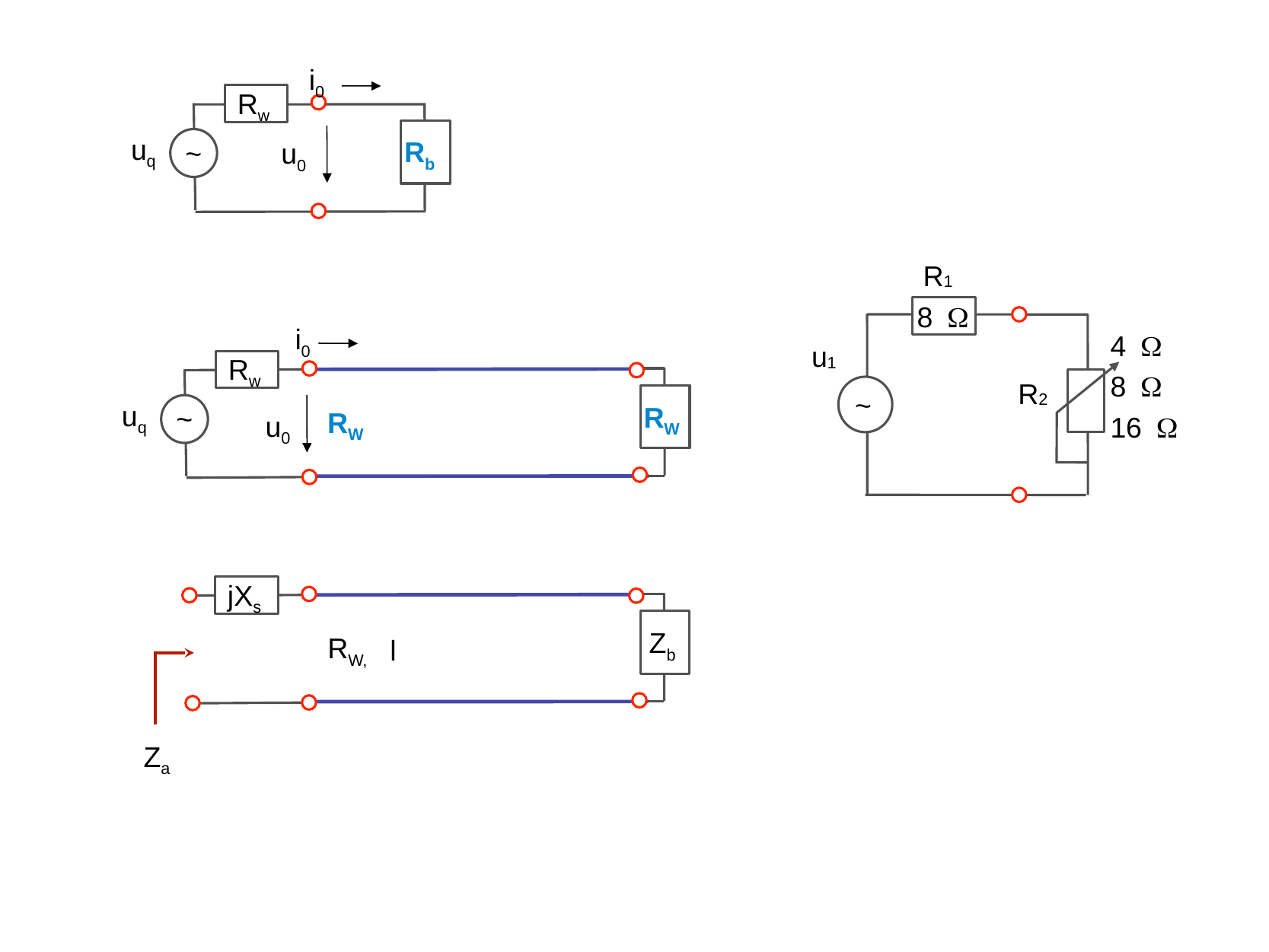

i0
Rw

uq

Rb

~
u0

R1
8 Ω

4 Ω
8 Ω
16 Ω
u1

R2

~

i0

Rw

uq

RW
~

RW
u0

jXs

Zb
RW,
l

Za